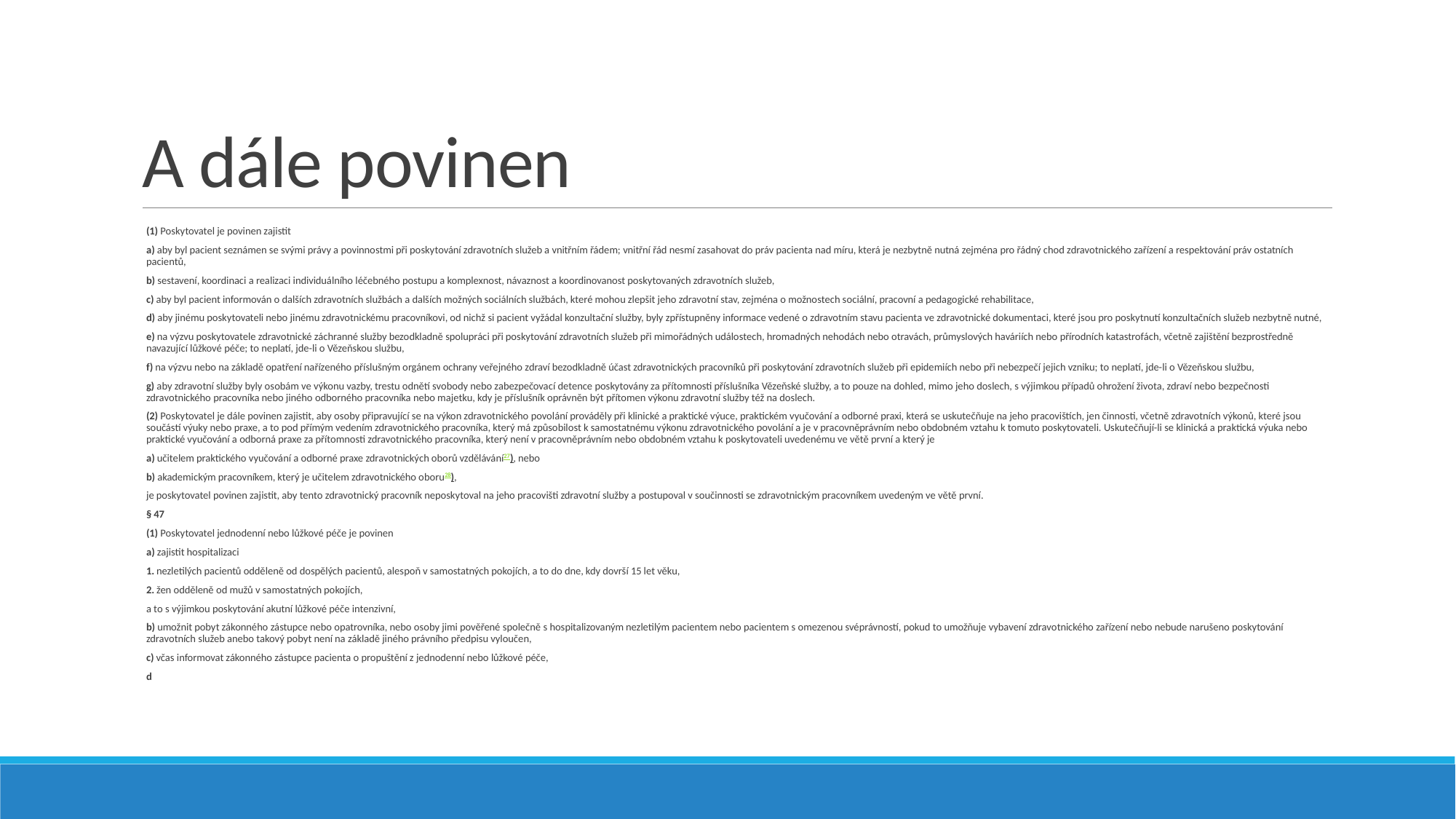

# A dále povinen
(1) Poskytovatel je povinen zajistit
a) aby byl pacient seznámen se svými právy a povinnostmi při poskytování zdravotních služeb a vnitřním řádem; vnitřní řád nesmí zasahovat do práv pacienta nad míru, která je nezbytně nutná zejména pro řádný chod zdravotnického zařízení a respektování práv ostatních pacientů,
b) sestavení, koordinaci a realizaci individuálního léčebného postupu a komplexnost, návaznost a koordinovanost poskytovaných zdravotních služeb,
c) aby byl pacient informován o dalších zdravotních službách a dalších možných sociálních službách, které mohou zlepšit jeho zdravotní stav, zejména o možnostech sociální, pracovní a pedagogické rehabilitace,
d) aby jinému poskytovateli nebo jinému zdravotnickému pracovníkovi, od nichž si pacient vyžádal konzultační služby, byly zpřístupněny informace vedené o zdravotním stavu pacienta ve zdravotnické dokumentaci, které jsou pro poskytnutí konzultačních služeb nezbytně nutné,
e) na výzvu poskytovatele zdravotnické záchranné služby bezodkladně spolupráci při poskytování zdravotních služeb při mimořádných událostech, hromadných nehodách nebo otravách, průmyslových haváriích nebo přírodních katastrofách, včetně zajištění bezprostředně navazující lůžkové péče; to neplatí, jde-li o Vězeňskou službu,
f) na výzvu nebo na základě opatření nařízeného příslušným orgánem ochrany veřejného zdraví bezodkladně účast zdravotnických pracovníků při poskytování zdravotních služeb při epidemiích nebo při nebezpečí jejich vzniku; to neplatí, jde-li o Vězeňskou službu,
g) aby zdravotní služby byly osobám ve výkonu vazby, trestu odnětí svobody nebo zabezpečovací detence poskytovány za přítomnosti příslušníka Vězeňské služby, a to pouze na dohled, mimo jeho doslech, s výjimkou případů ohrožení života, zdraví nebo bezpečnosti zdravotnického pracovníka nebo jiného odborného pracovníka nebo majetku, kdy je příslušník oprávněn být přítomen výkonu zdravotní služby též na doslech.
(2) Poskytovatel je dále povinen zajistit, aby osoby připravující se na výkon zdravotnického povolání prováděly při klinické a praktické výuce, praktickém vyučování a odborné praxi, která se uskutečňuje na jeho pracovištích, jen činnosti, včetně zdravotních výkonů, které jsou součástí výuky nebo praxe, a to pod přímým vedením zdravotnického pracovníka, který má způsobilost k samostatnému výkonu zdravotnického povolání a je v pracovněprávním nebo obdobném vztahu k tomuto poskytovateli. Uskutečňují-li se klinická a praktická výuka nebo praktické vyučování a odborná praxe za přítomnosti zdravotnického pracovníka, který není v pracovněprávním nebo obdobném vztahu k poskytovateli uvedenému ve větě první a který je
a) učitelem praktického vyučování a odborné praxe zdravotnických oborů vzdělávání27), nebo
b) akademickým pracovníkem, který je učitelem zdravotnického oboru28),
je poskytovatel povinen zajistit, aby tento zdravotnický pracovník neposkytoval na jeho pracovišti zdravotní služby a postupoval v součinnosti se zdravotnickým pracovníkem uvedeným ve větě první.
§ 47
(1) Poskytovatel jednodenní nebo lůžkové péče je povinen
a) zajistit hospitalizaci
1. nezletilých pacientů odděleně od dospělých pacientů, alespoň v samostatných pokojích, a to do dne, kdy dovrší 15 let věku,
2. žen odděleně od mužů v samostatných pokojích,
a to s výjimkou poskytování akutní lůžkové péče intenzivní,
b) umožnit pobyt zákonného zástupce nebo opatrovníka, nebo osoby jimi pověřené společně s hospitalizovaným nezletilým pacientem nebo pacientem s omezenou svéprávností, pokud to umožňuje vybavení zdravotnického zařízení nebo nebude narušeno poskytování zdravotních služeb anebo takový pobyt není na základě jiného právního předpisu vyloučen,
c) včas informovat zákonného zástupce pacienta o propuštění z jednodenní nebo lůžkové péče,
d